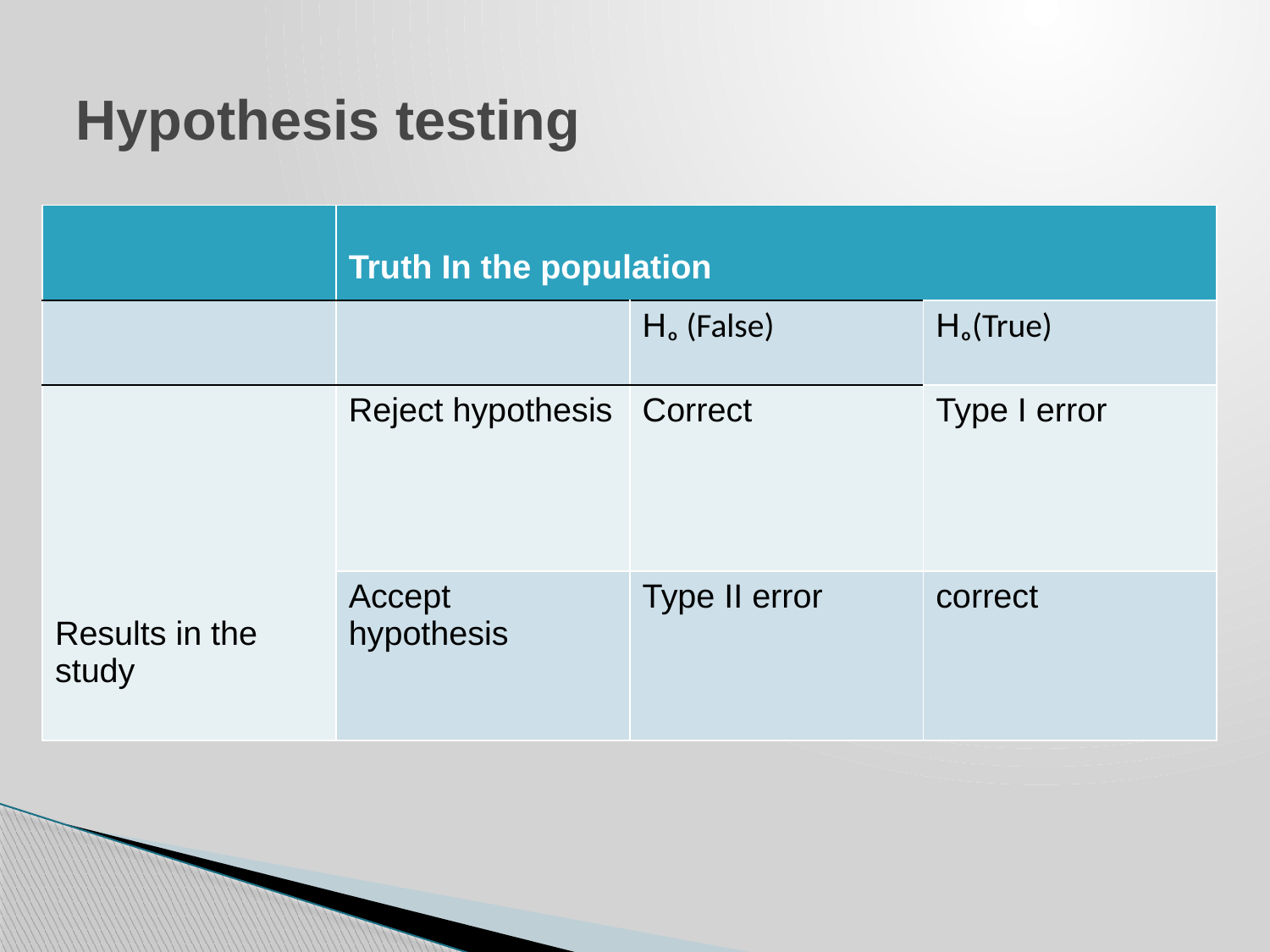

# Hypothesis testing
|  | Truth In the population |  |  |
| --- | --- | --- | --- |
|  |  | Hₒ (False) | Hₒ(True) |
| Results in the study | Reject hypothesis | Correct | Type I error |
|  | Accept hypothesis | Type II error | correct |